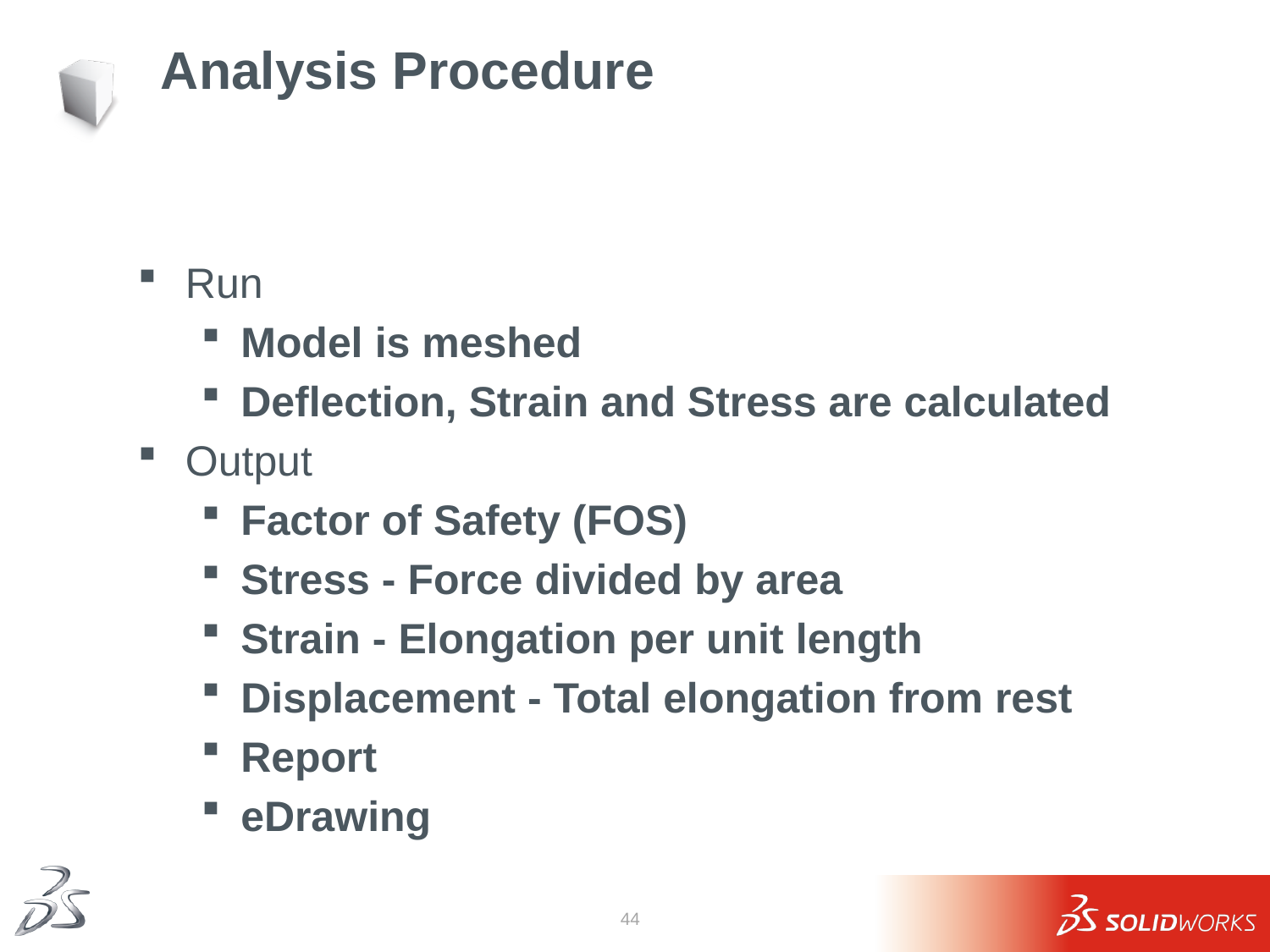

# Analysis Procedure
Run
Model is meshed
Deflection, Strain and Stress are calculated
Output
Factor of Safety (FOS)
Stress - Force divided by area
Strain - Elongation per unit length
Displacement - Total elongation from rest
Report
eDrawing